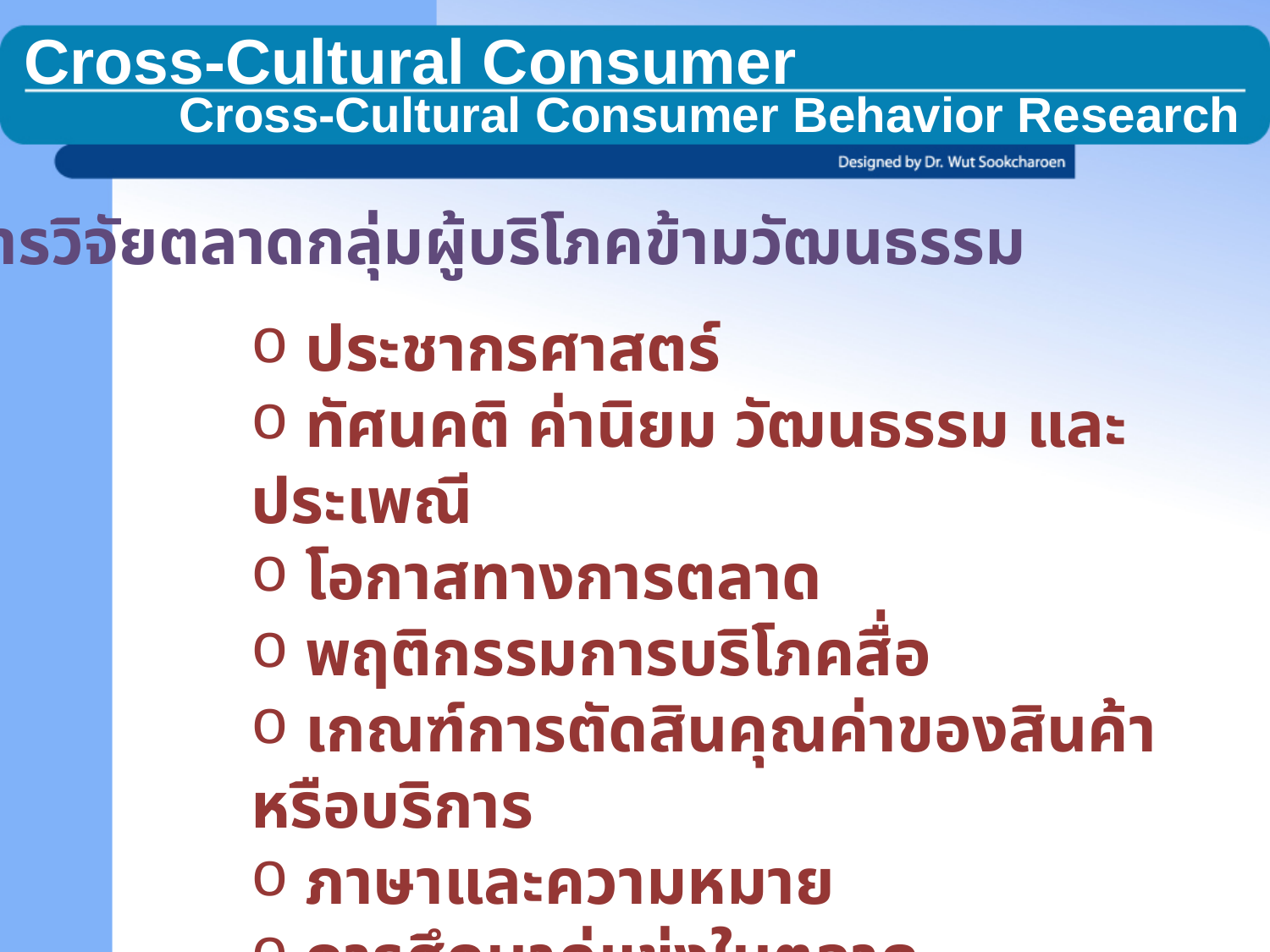

Cross-Cultural Consumer
Cross-Cultural Consumer Behavior Research
การวิจัยตลาดกลุ่มผู้บริโภคข้ามวัฒนธรรม
 ประชากรศาสตร์
 ทัศนคติ ค่านิยม วัฒนธรรม และประเพณี
 โอกาสทางการตลาด
 พฤติกรรมการบริโภคสื่อ
 เกณฑ์การตัดสินคุณค่าของสินค้าหรือบริการ
 ภาษาและความหมาย
 การศึกษาคู่แข่งในตลาด